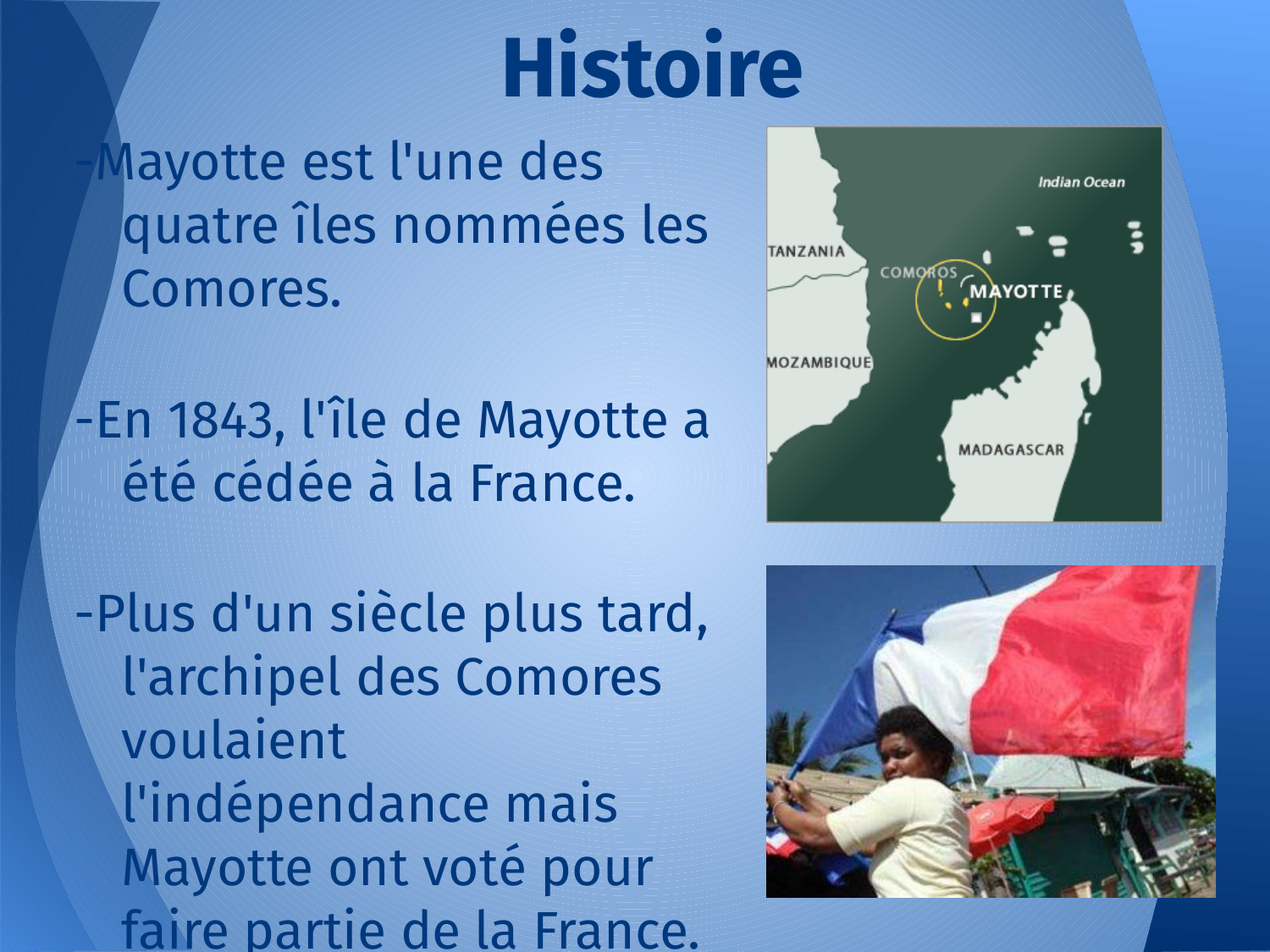

# Histoire
-Mayotte est l'une des quatre îles nommées les Comores.

-En 1843, l'île de Mayotte a été cédée à la France.

-Plus d'un siècle plus tard, l'archipel des Comores voulaient l'indépendance mais Mayotte ont voté pour faire partie de la France.